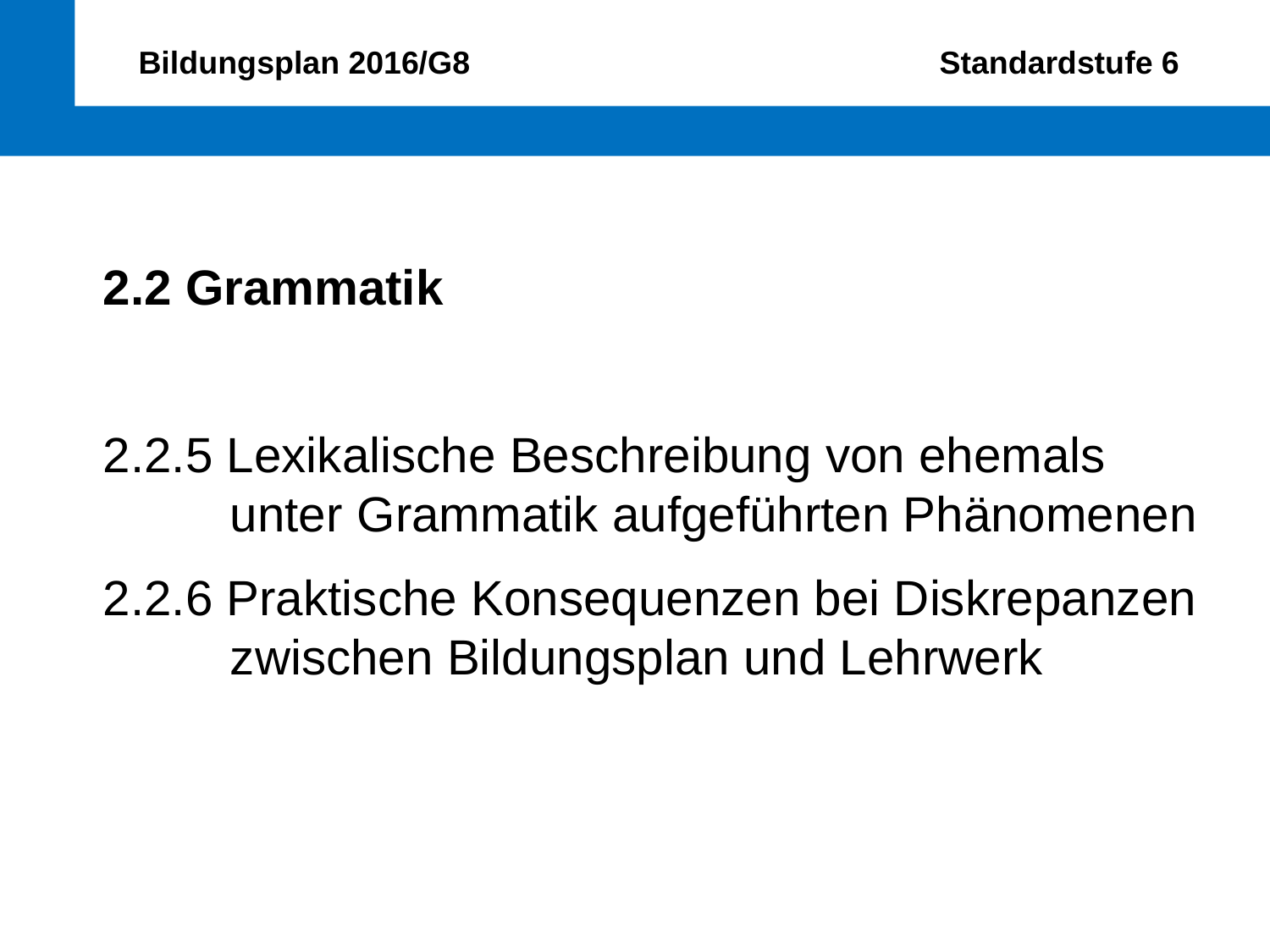

Bildungsplan 2016/G8                                                     Standardstufe 6

2.2 Grammatik

2.2.5 Lexikalische Beschreibung von ehemals 	unter 	Grammatik aufgeführten Phänomenen
2.2.6 Praktische Konsequenzen bei Diskrepanzen 	zwischen Bildungsplan und Lehrwerk